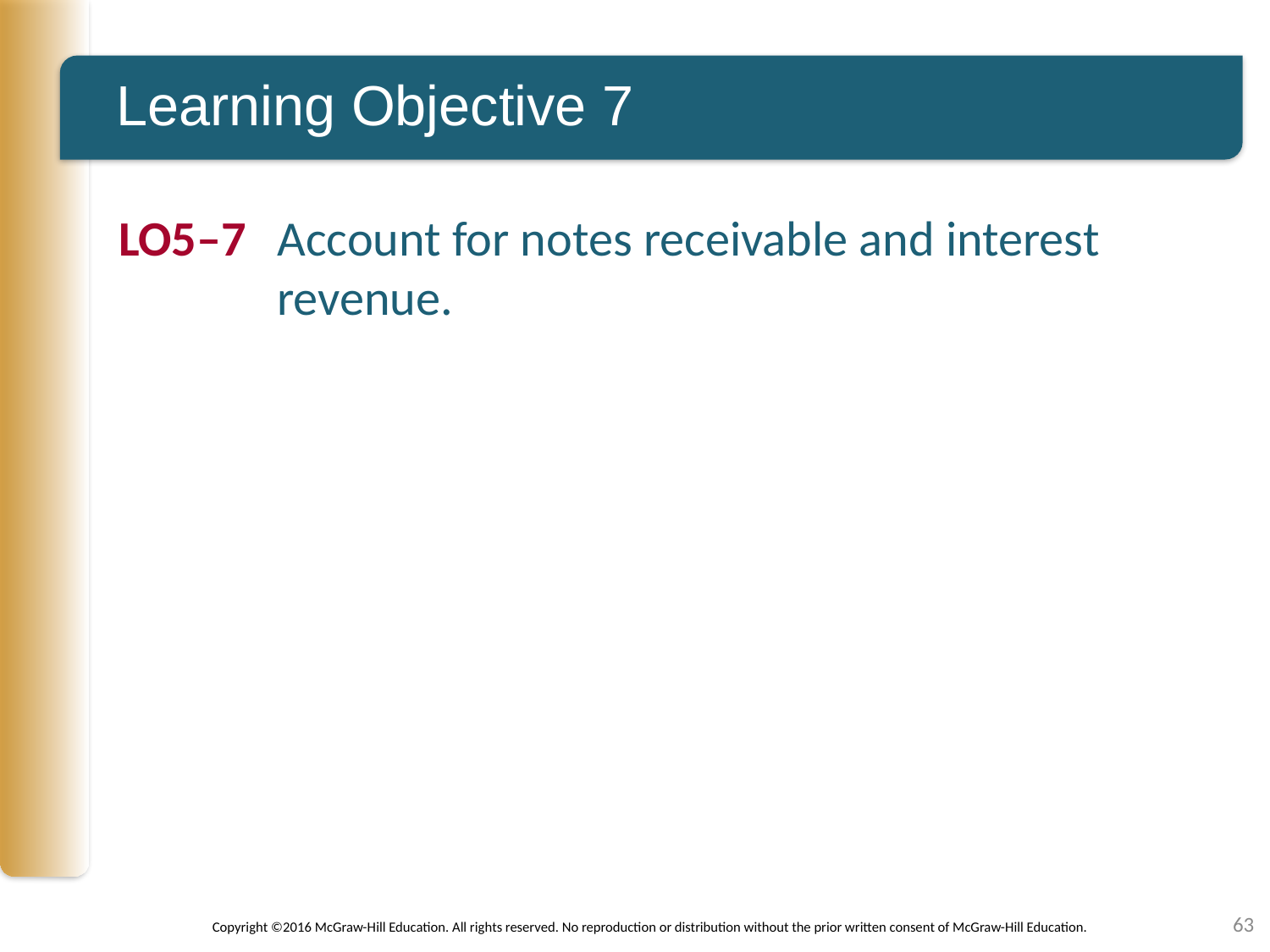

# Learning Objective 7
LO5–7	Account for notes receivable and interest revenue.
63
Copyright ©2016 McGraw-Hill Education. All rights reserved. No reproduction or distribution without the prior written consent of McGraw-Hill Education.